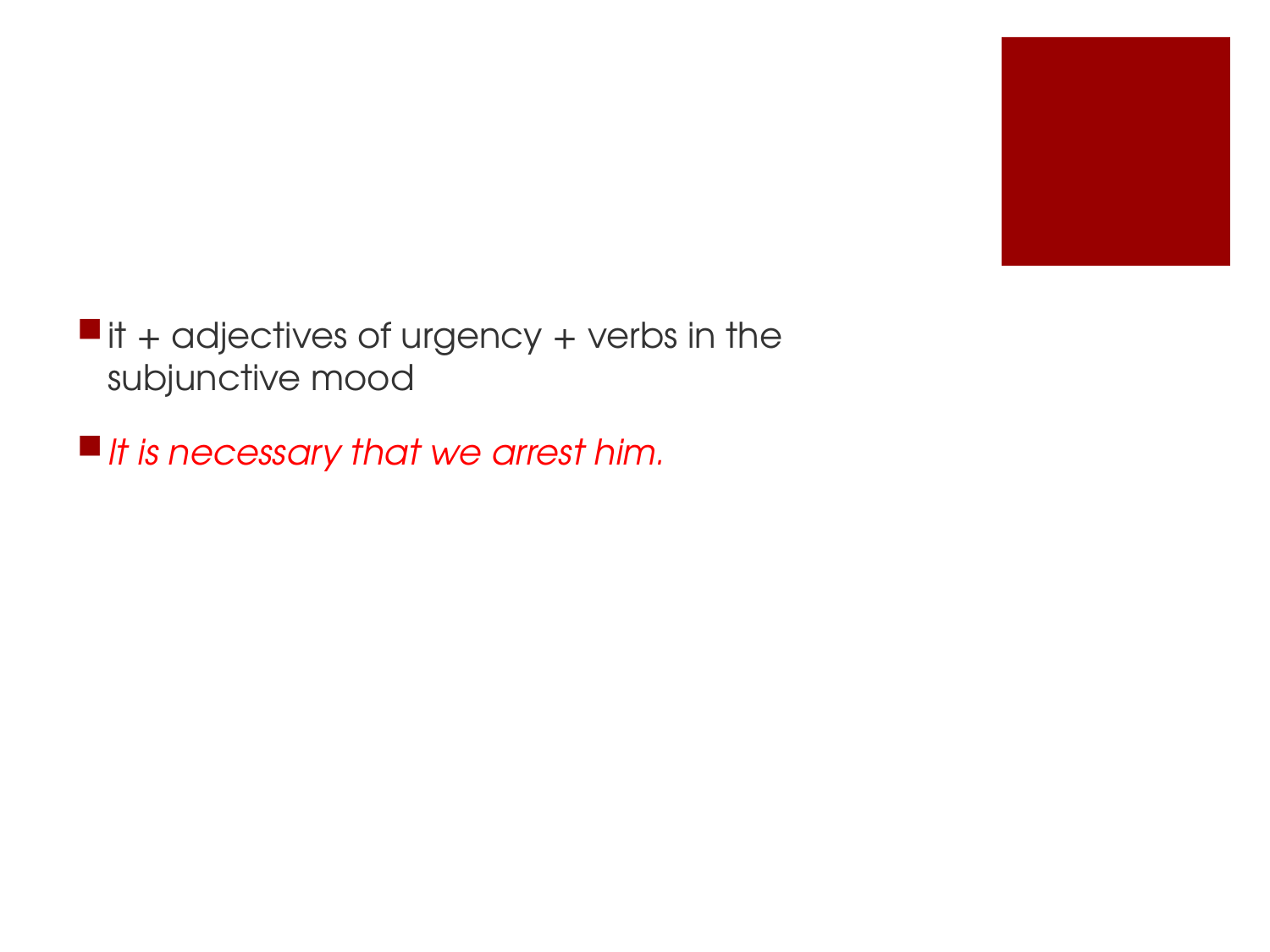

#
it + adjectives of urgency + verbs in the subjunctive mood
It is necessary that we arrest him.